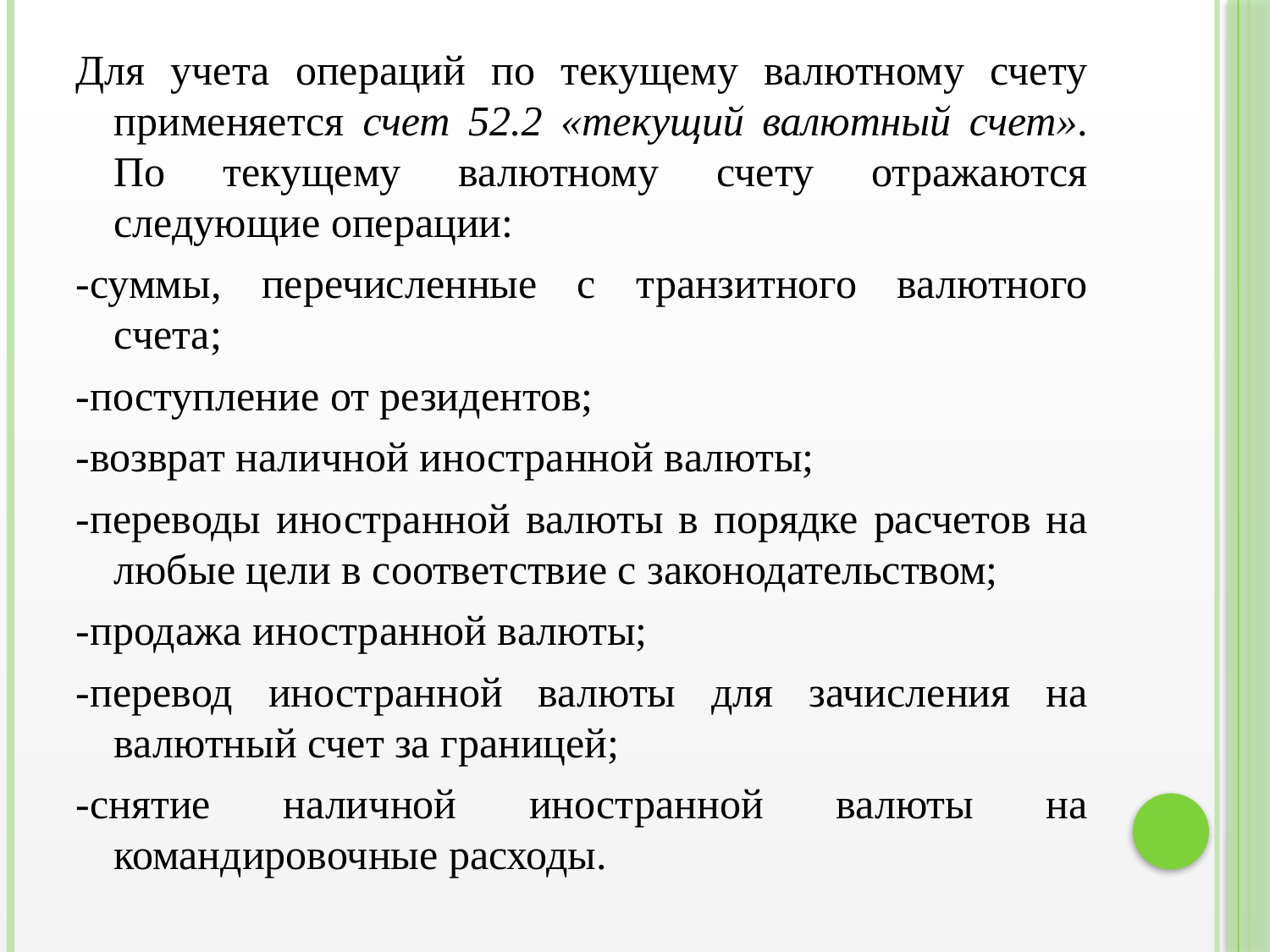

Для учета операций по текущему валютному счету применяется счет 52.2 «текущий валютный счет». По текущему валютному счету отражаются следующие операции:
-суммы, перечисленные с транзитного валютного счета;
-поступление от резидентов;
-возврат наличной иностранной валюты;
-переводы иностранной валюты в порядке расчетов на любые цели в соответствие с законодательством;
-продажа иностранной валюты;
-перевод иностранной валюты для зачисления на валютный счет за границей;
-снятие наличной иностранной валюты на командировочные расходы.